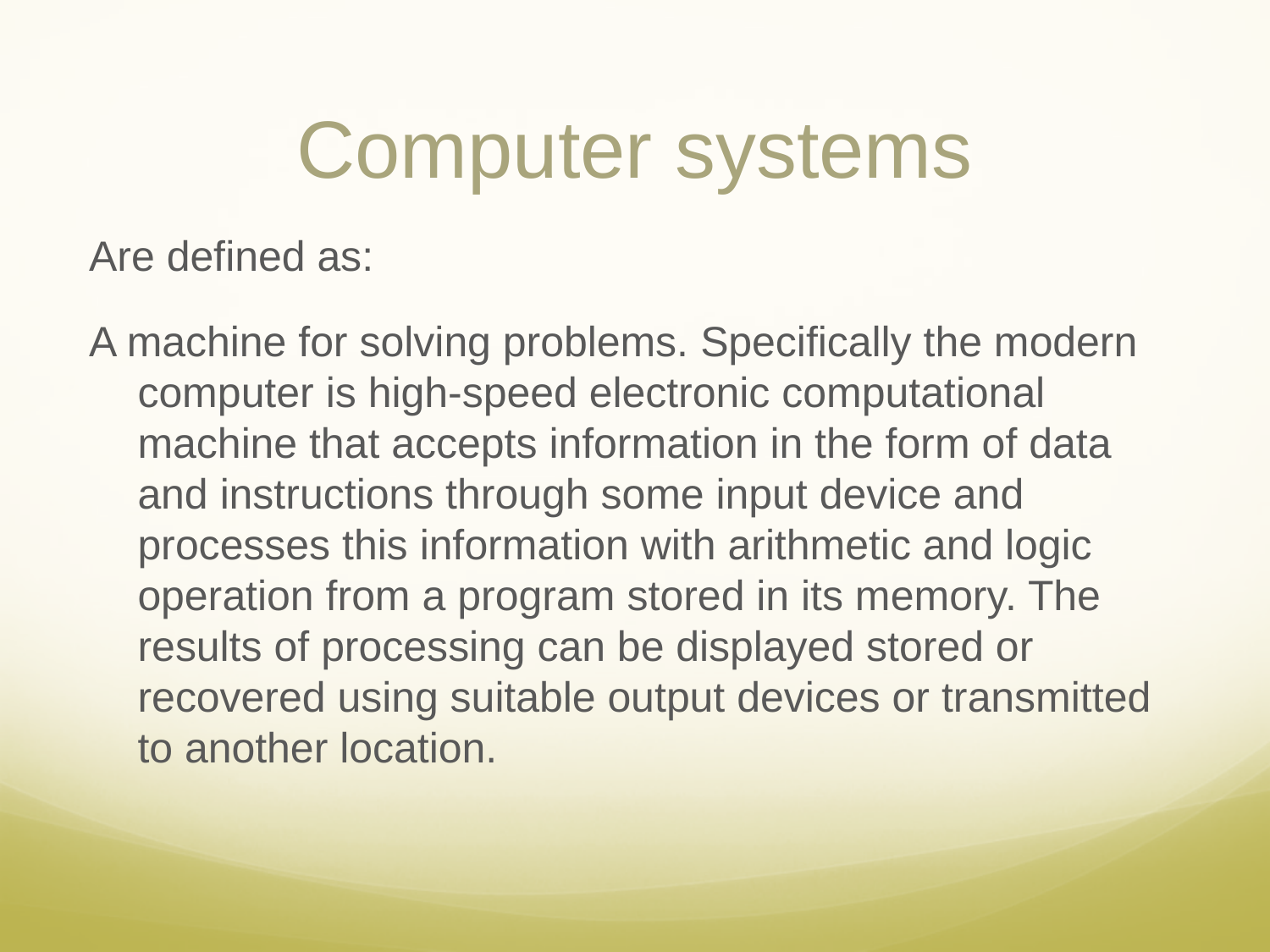

# Computer systems
Are defined as:
A machine for solving problems. Specifically the modern computer is high-speed electronic computational machine that accepts information in the form of data and instructions through some input device and processes this information with arithmetic and logic operation from a program stored in its memory. The results of processing can be displayed stored or recovered using suitable output devices or transmitted to another location.